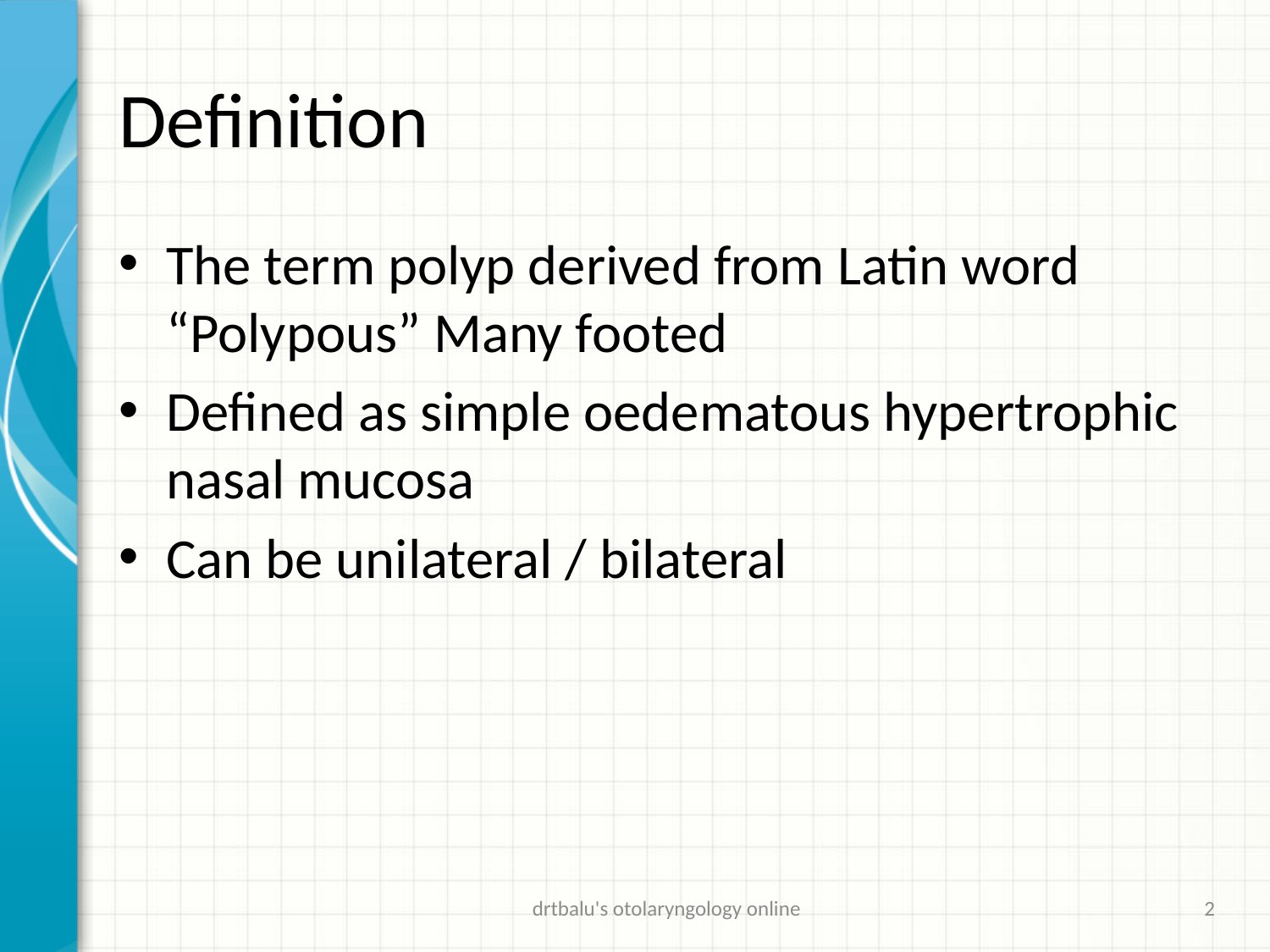

# Definition
The term polyp derived from Latin word “Polypous” Many footed
Defined as simple oedematous hypertrophic nasal mucosa
Can be unilateral / bilateral
drtbalu's otolaryngology online
2